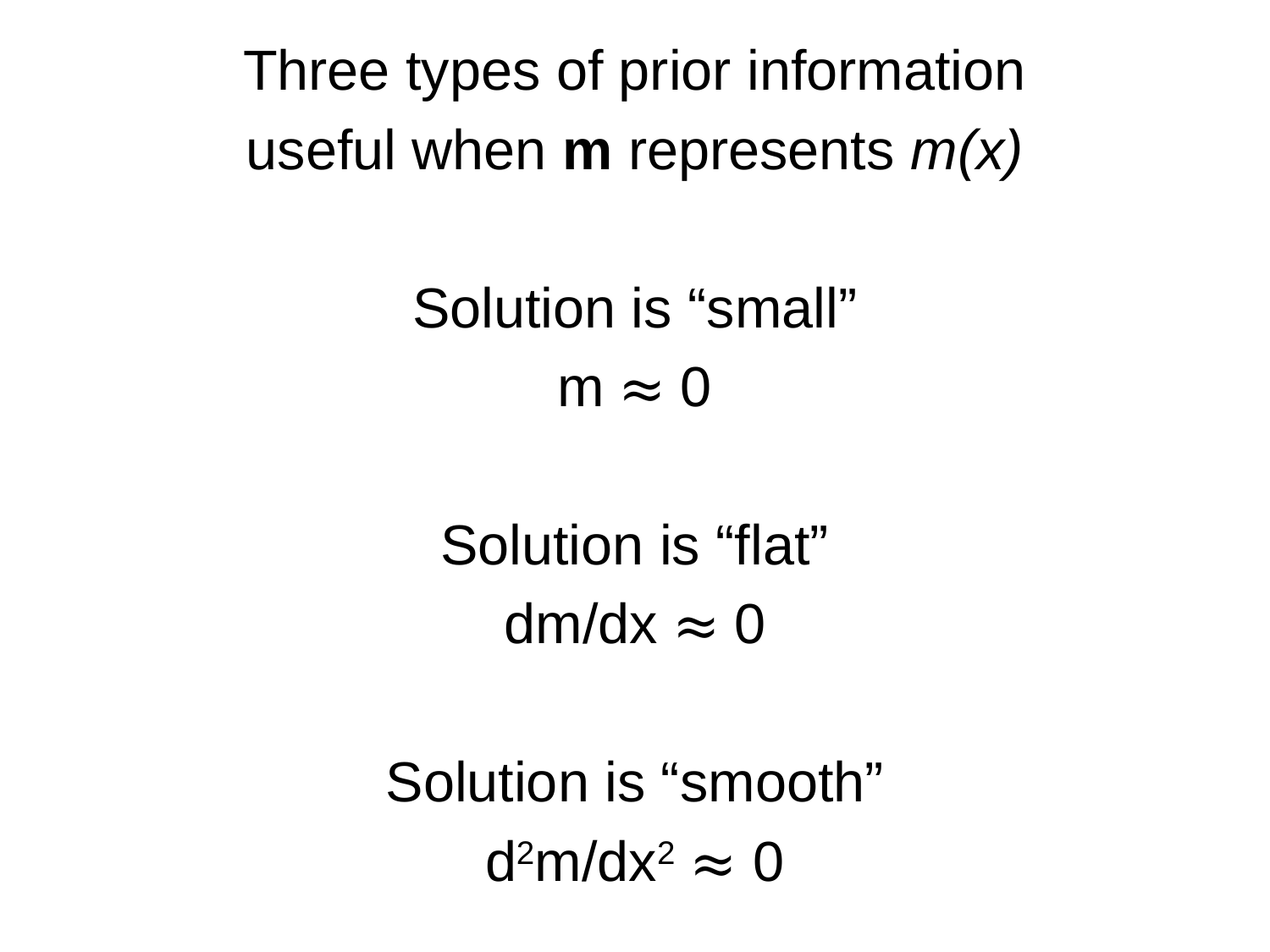

Three types of prior information
useful when m represents m(x)

Solution is “small”
m ≈ 0

Solution is “flat”
dm/dx ≈ 0

Solution is “smooth”
d2m/dx2 ≈ 0